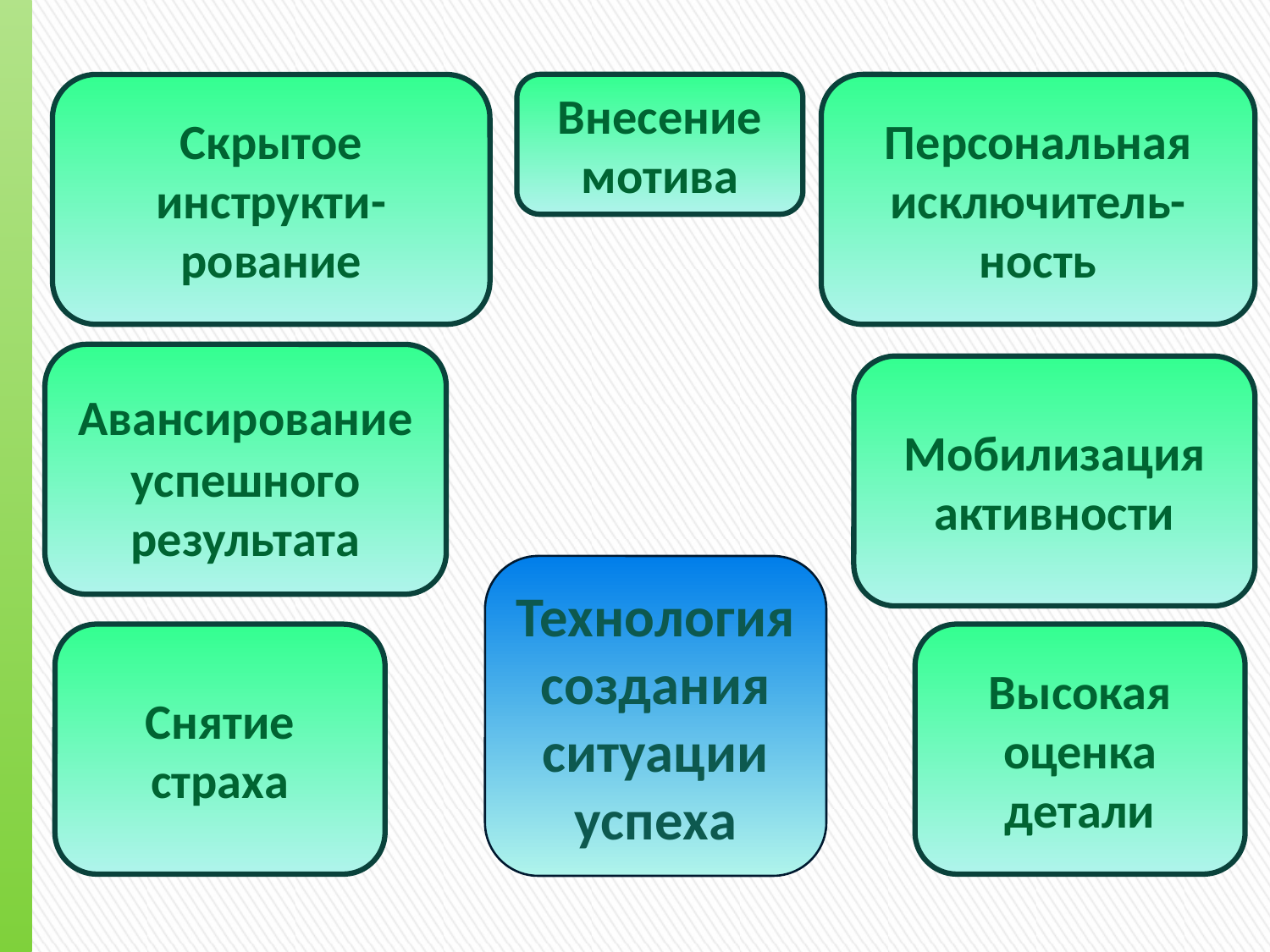

Скрытое инструкти-рование
Внесение мотива
Персональная исключитель-ность
Авансирование успешного результата
Мобилизация активности
Технология создания ситуации успеха
Снятие страха
Высокая оценка детали